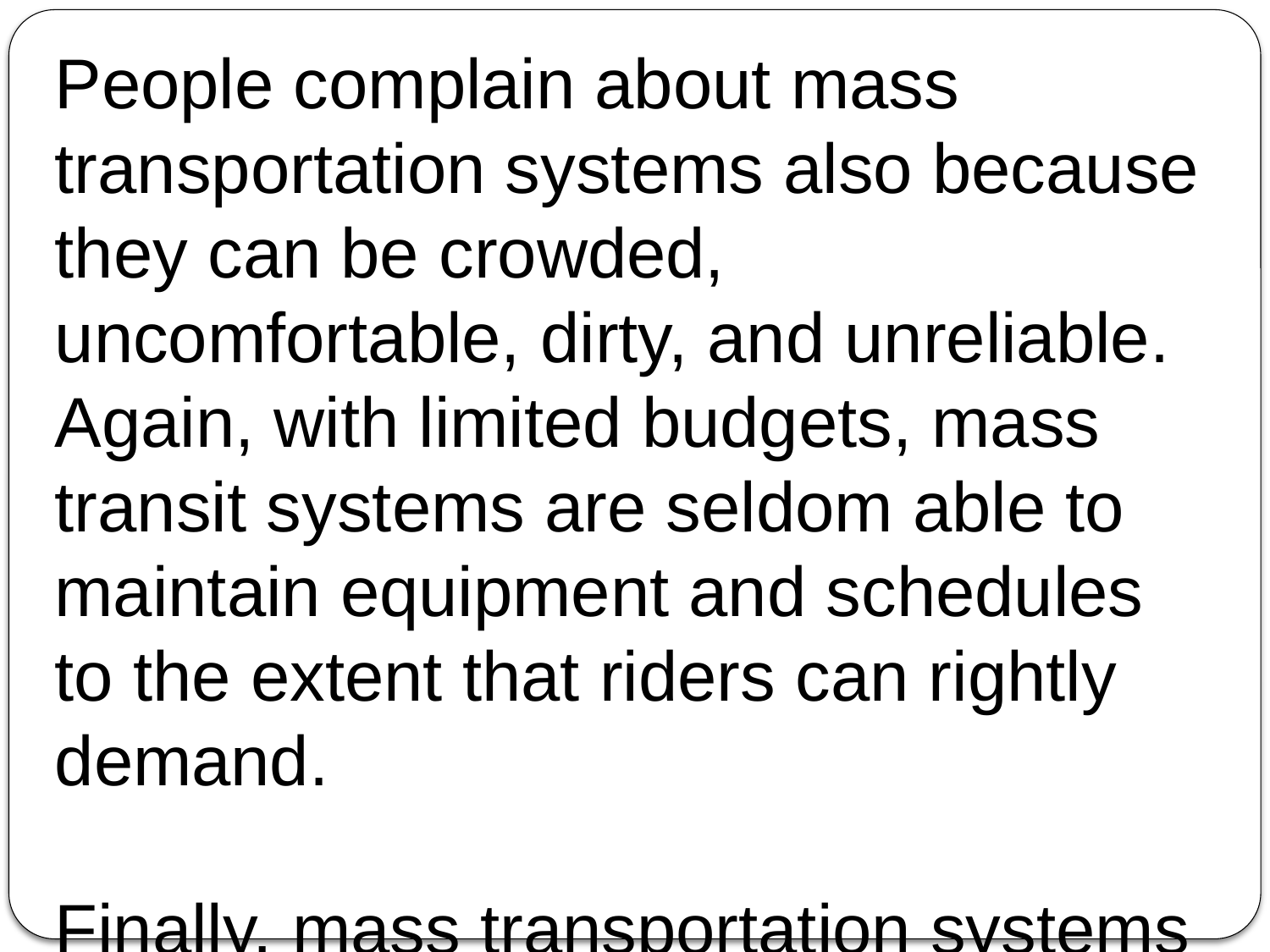

People complain about mass transportation systems also because they can be crowded, uncomfortable, dirty, and unreliable. Again, with limited budgets, mass transit systems are seldom able to maintain equipment and schedules to the extent that riders can rightly demand.

Finally, mass transportation systems are simply not as convenient as the automobile.